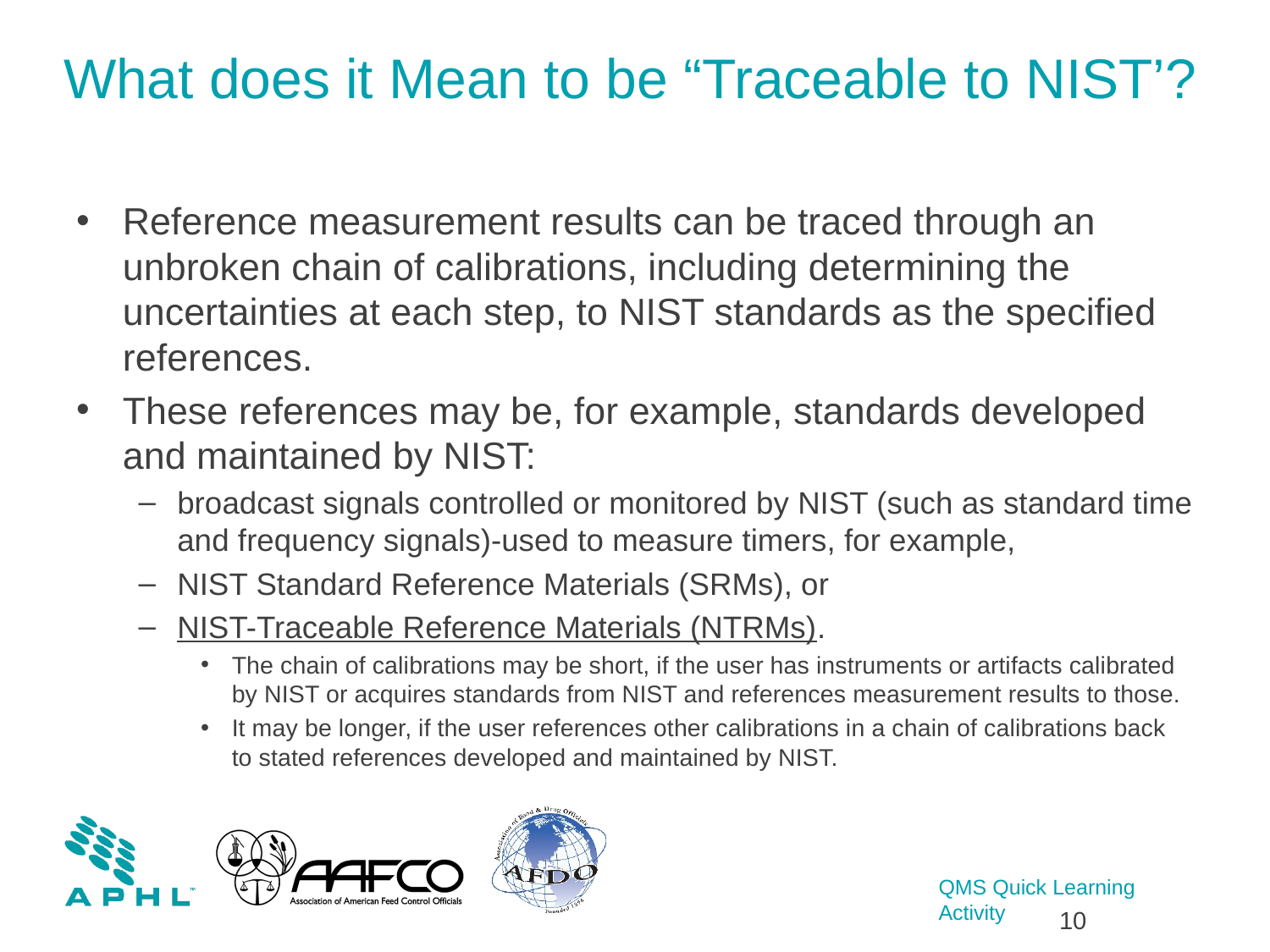

# What does it Mean to be “Traceable to NIST’?
Reference measurement results can be traced through an unbroken chain of calibrations, including determining the uncertainties at each step, to NIST standards as the specified references.
These references may be, for example, standards developed and maintained by NIST:
broadcast signals controlled or monitored by NIST (such as standard time and frequency signals)-used to measure timers, for example,
NIST Standard Reference Materials (SRMs), or
NIST-Traceable Reference Materials (NTRMs).
The chain of calibrations may be short, if the user has instruments or artifacts calibrated by NIST or acquires standards from NIST and references measurement results to those.
It may be longer, if the user references other calibrations in a chain of calibrations back to stated references developed and maintained by NIST.